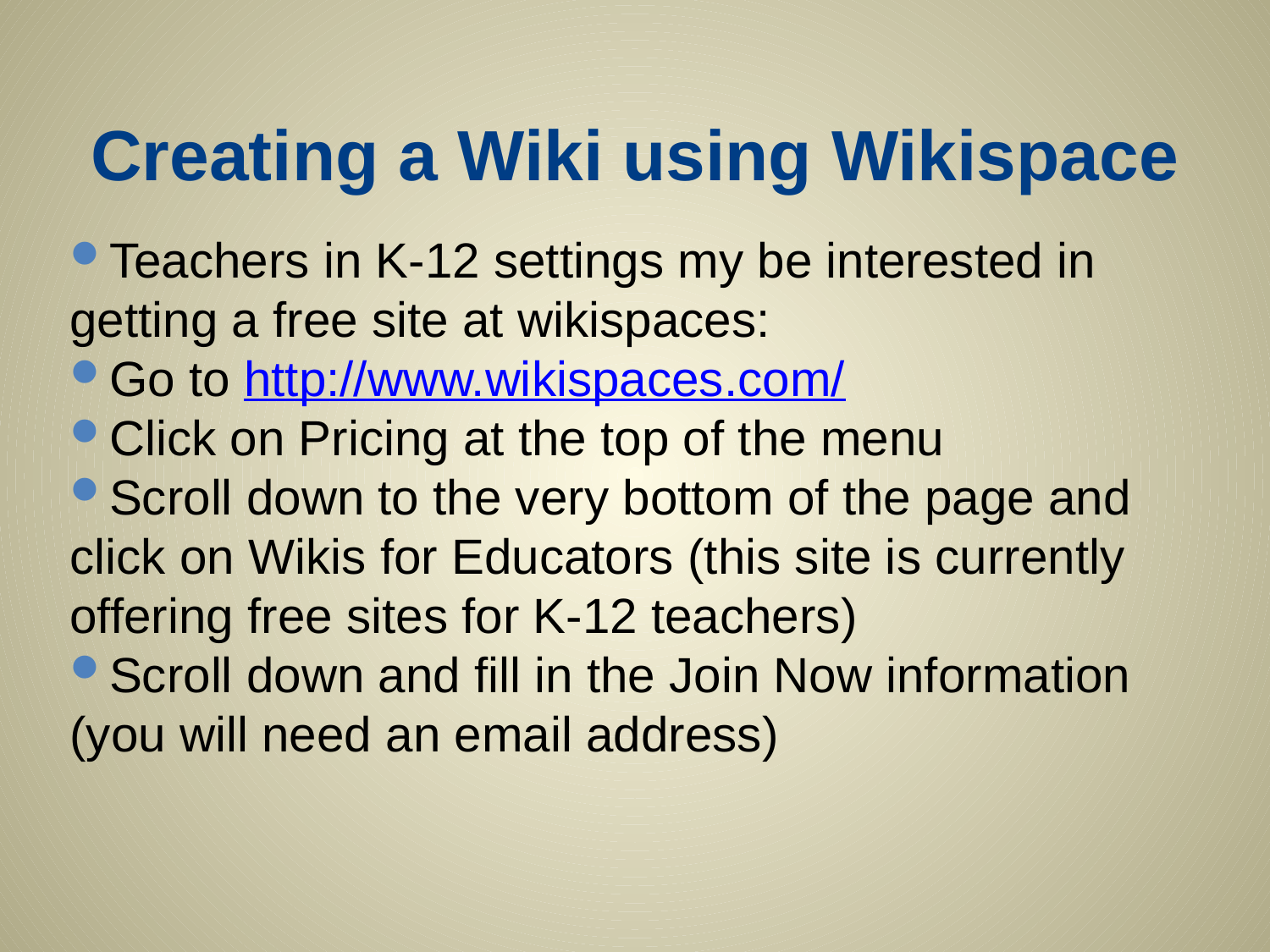

# Creating a Wiki using Wikispace
Teachers in K-12 settings my be interested in getting a free site at wikispaces:
Go to http://www.wikispaces.com/
Click on Pricing at the top of the menu
Scroll down to the very bottom of the page and click on Wikis for Educators (this site is currently offering free sites for K-12 teachers)
Scroll down and fill in the Join Now information (you will need an email address)